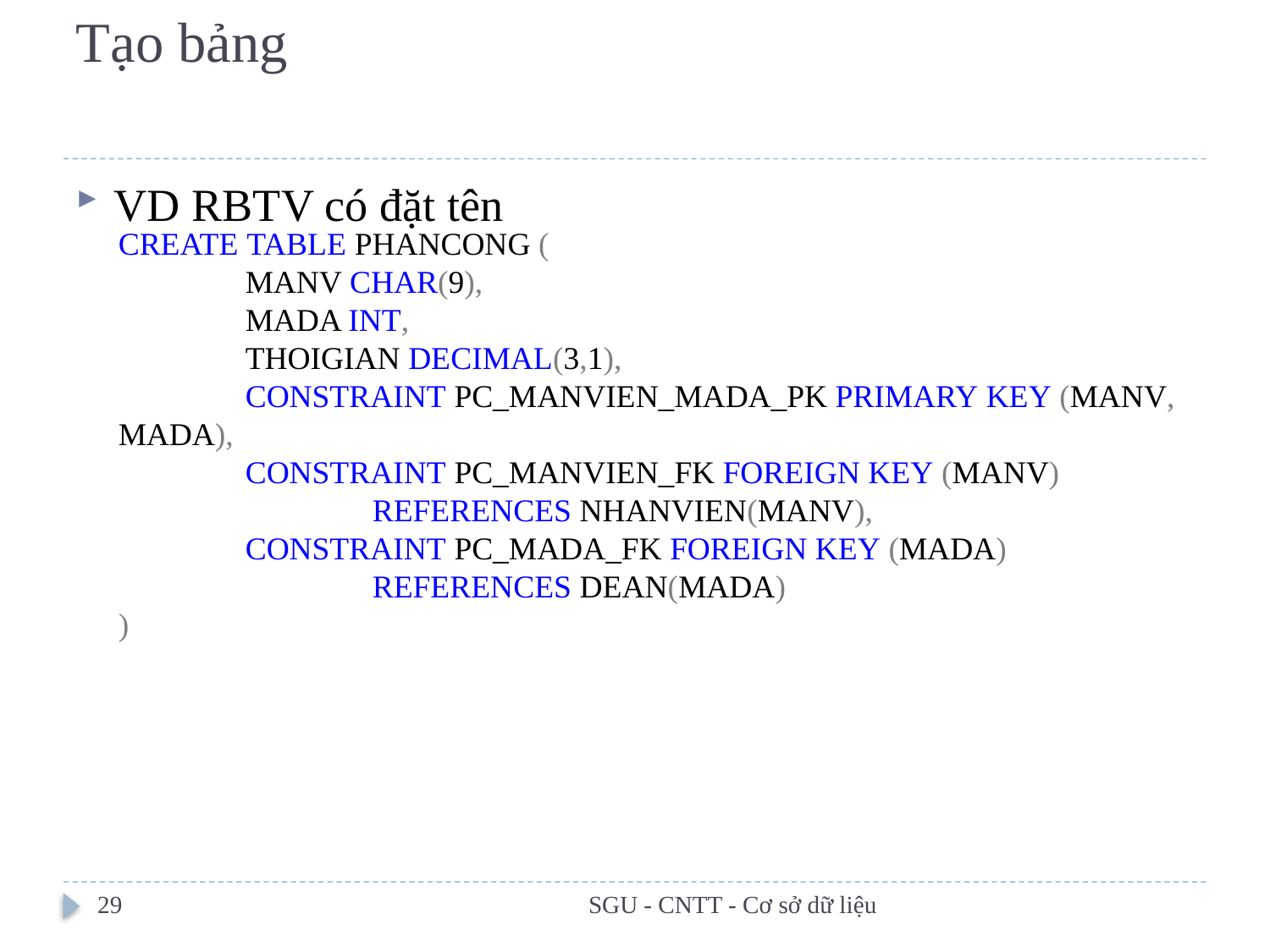

# Tạo bảng
VD RBTV có đặt tên
CREATE TABLE PHANCONG (
	MANV CHAR(9),
	MADA INT,
	THOIGIAN DECIMAL(3,1),
	CONSTRAINT PC_MANVIEN_MADA_PK PRIMARY KEY (MANV, MADA),
	CONSTRAINT PC_MANVIEN_FK FOREIGN KEY (MANV)
		REFERENCES NHANVIEN(MANV),
	CONSTRAINT PC_MADA_FK FOREIGN KEY (MADA)
		REFERENCES DEAN(MADA)
)
29
SGU - CNTT - Cơ sở dữ liệu